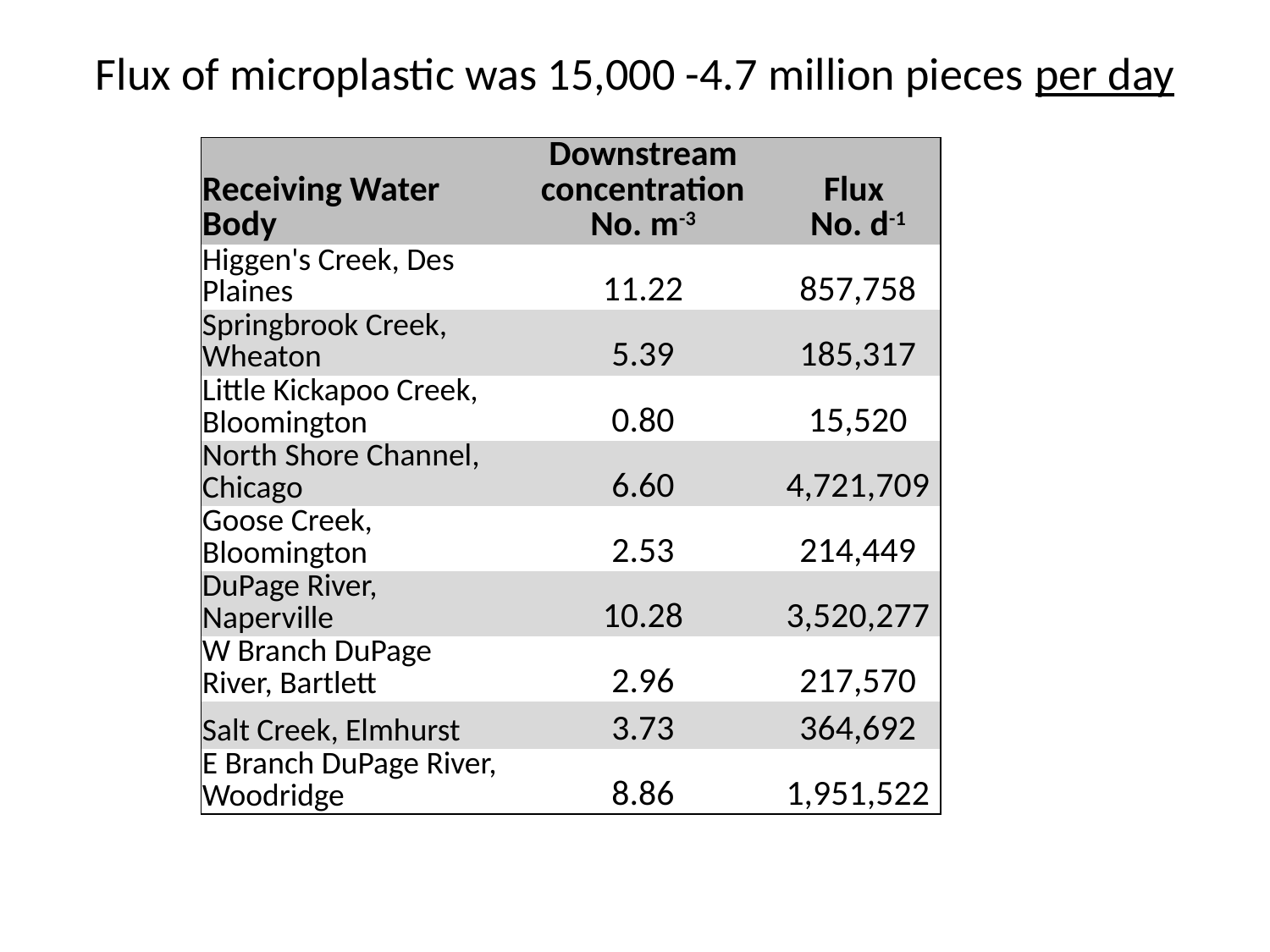

# Flux of microplastic was 15,000 -4.7 million pieces per day

| Receiving Water Body | Downstream concentration No. m-3 | Flux No. d-1 |
| --- | --- | --- |
| Higgen's Creek, Des Plaines | 11.22 | 857,758 |
| Springbrook Creek, Wheaton | 5.39 | 185,317 |
| Little Kickapoo Creek, Bloomington | 0.80 | 15,520 |
| North Shore Channel, Chicago | 6.60 | 4,721,709 |
| Goose Creek, Bloomington | 2.53 | 214,449 |
| DuPage River, Naperville | 10.28 | 3,520,277 |
| W Branch DuPage River, Bartlett | 2.96 | 217,570 |
| Salt Creek, Elmhurst | 3.73 | 364,692 |
| E Branch DuPage River, Woodridge | 8.86 | 1,951,522 |